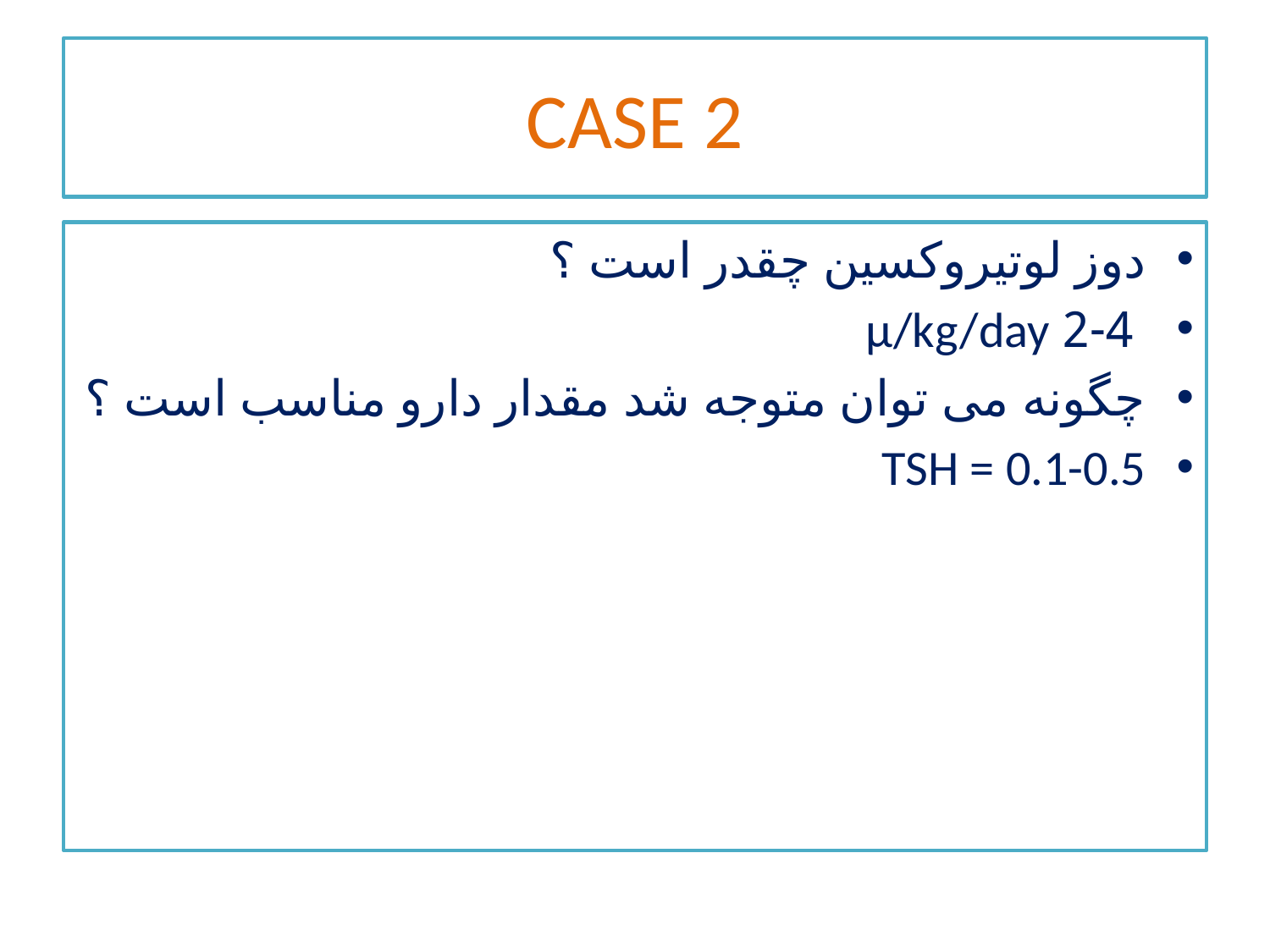

# CASE 2
دوز لوتیروکسین چقدر است ؟
 2-4 μ/kg/day
چگونه می توان متوجه شد مقدار دارو مناسب است ؟
TSH = 0.1-0.5